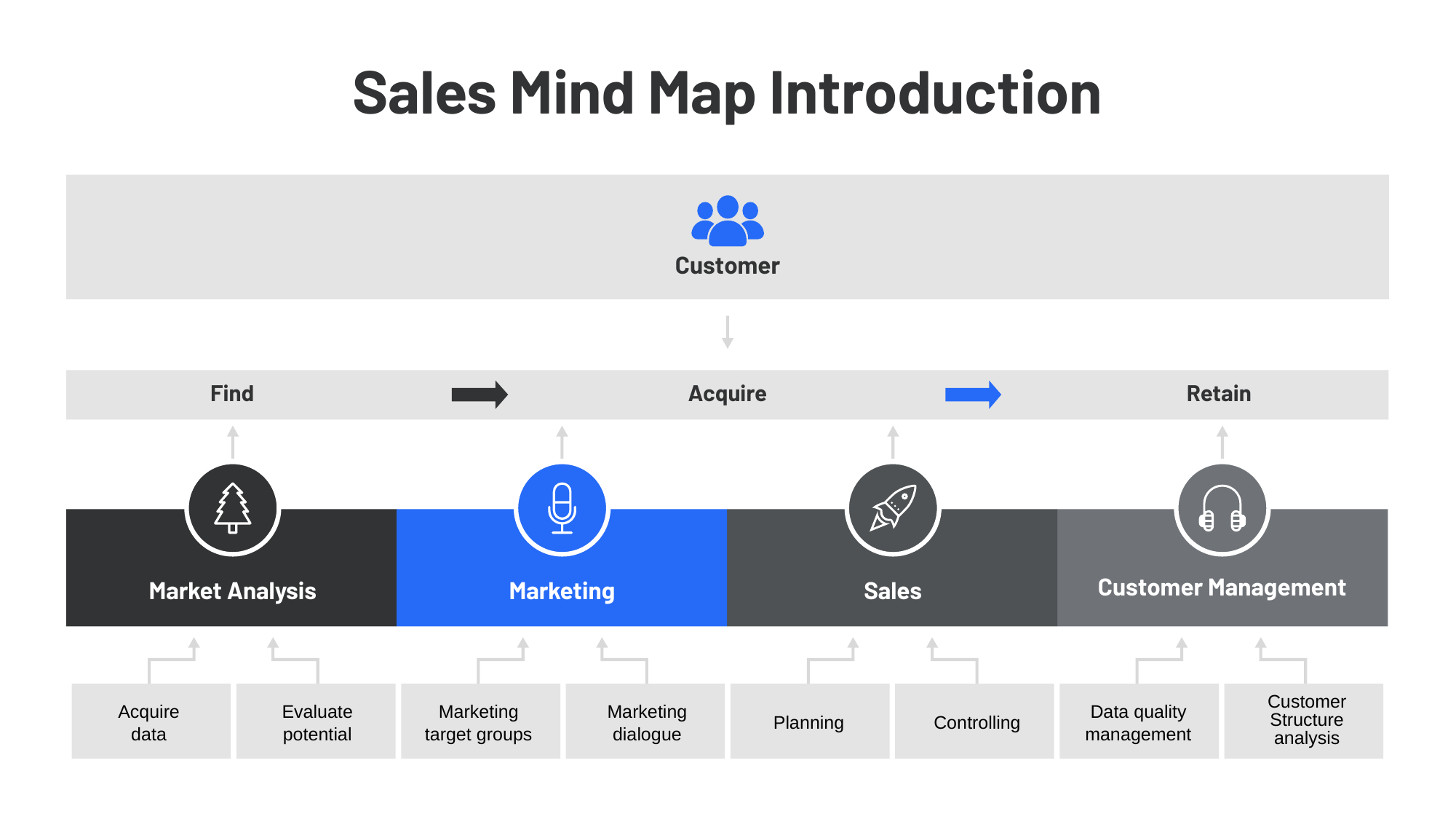

Sales Mind Map Introduction

Customer

Find
Acquire
Retain

Market Analysis
Marketing
Sales
Customer Management

Customer
Structure
analysis
Acquire
data
Evaluate
potential
Marketing
target groups
Marketing
dialogue
Data quality
management
Planning
Controlling